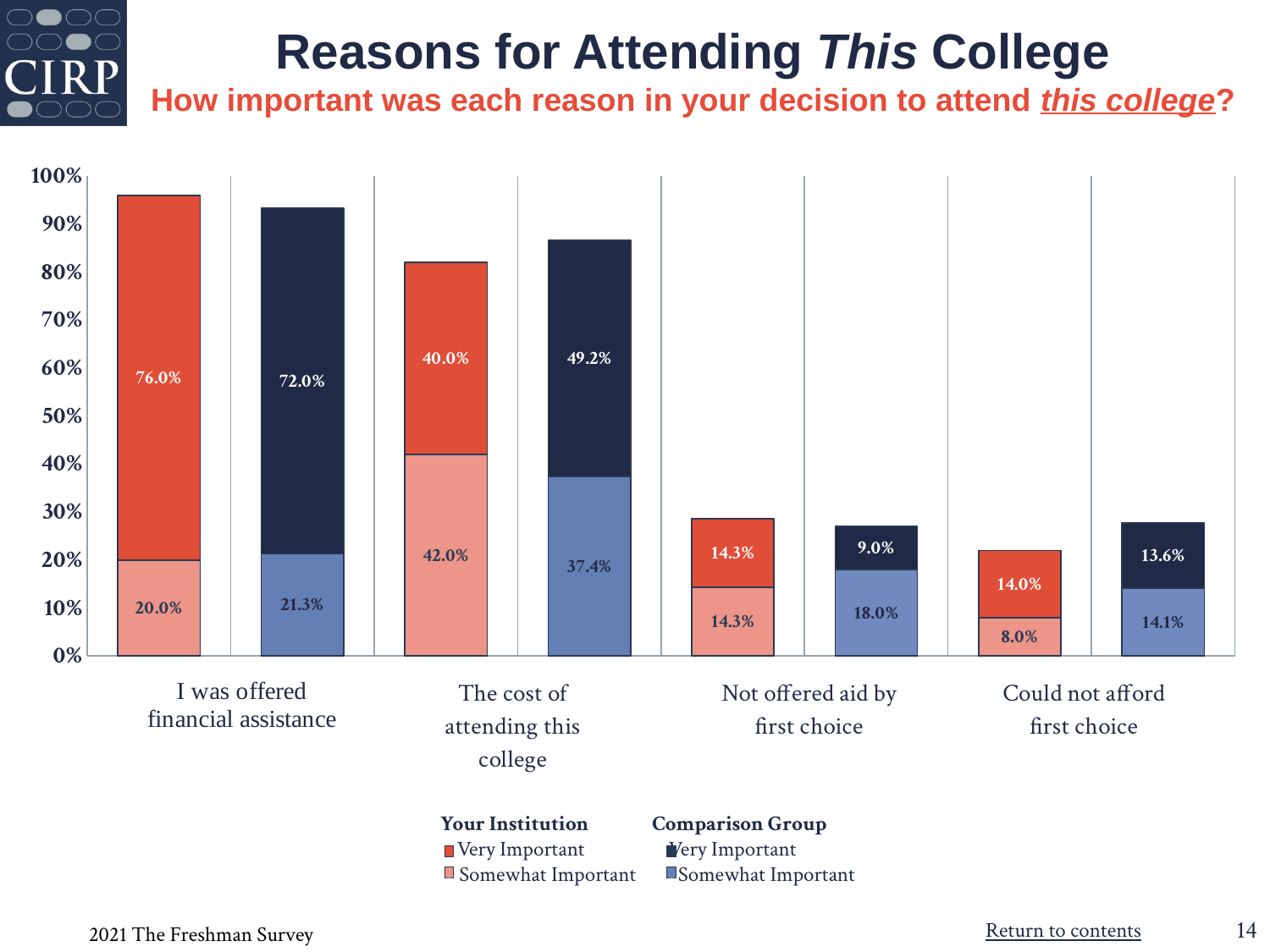

Reasons for Attending This College
How important was each reason in your decision to attend this college?

### Chart

| Category | Somewhat Important | Very Important |
|---|---|---|
| Your Institution | 0.2 | 0.76 |
| Comparison Group | 0.213 | 0.72 |
| Your Institution | 0.42 | 0.4 |
| Comparison Group | 0.374 | 0.492 |
| Your Institution | 0.143 | 0.143 |
| Comparison Group | 0.18 | 0.09 |
| Your Institution | 0.08 | 0.14 |
| Comparison Group | 0.141 | 0.136 |
 Your Institution               Comparison Group
     Very Important                  Very Important
     Somewhat Important         Somewhat Important

2021 The Freshman Survey
Return to contents
14